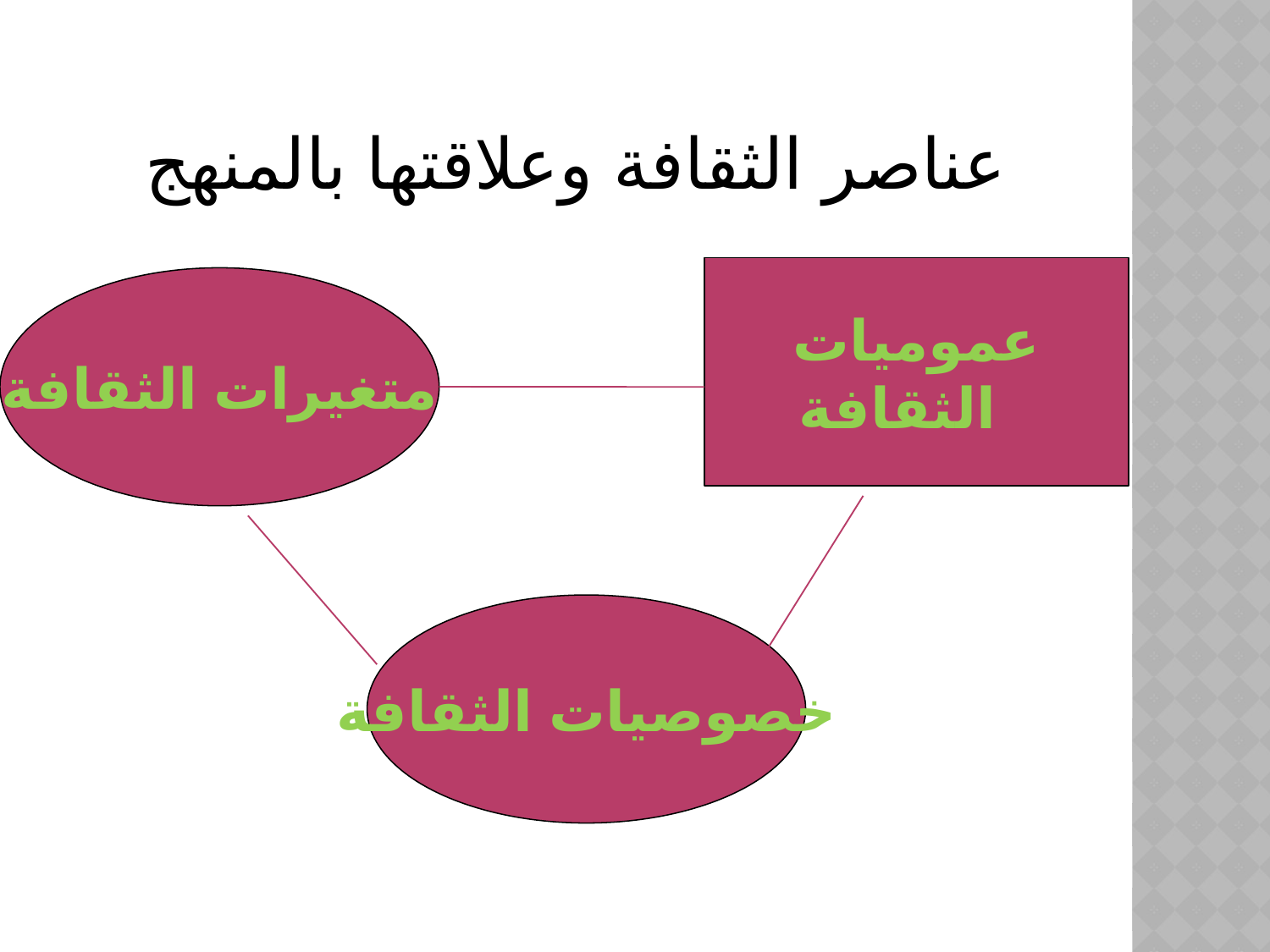

# عناصر الثقافة وعلاقتها بالمنهج
عموميات الثقافة
متغيرات الثقافة
خصوصيات الثقافة